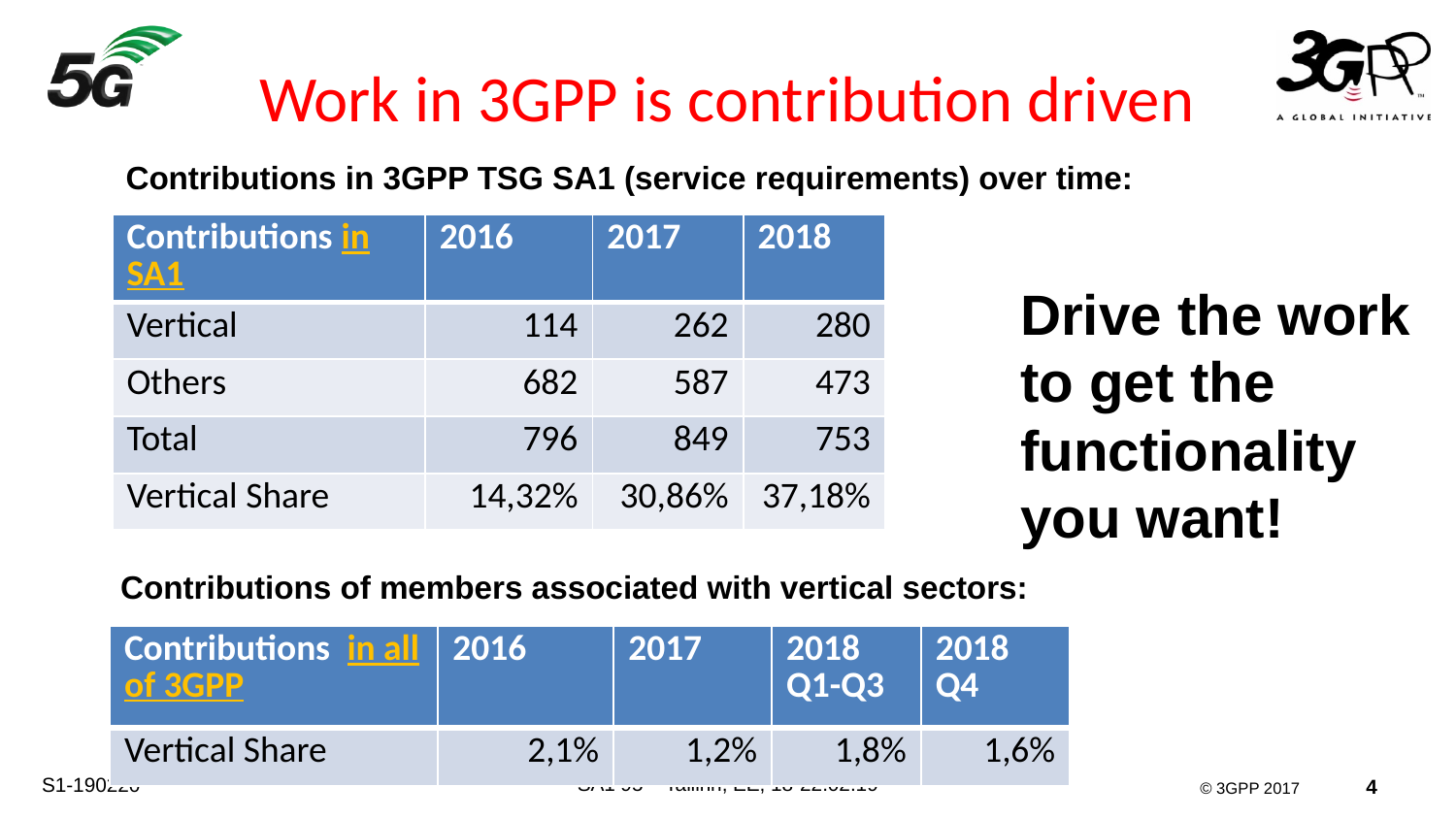

# Work in 3GPP is contribution driven
Contributions in 3GPP TSG SA1 (service requirements) over time:
| Contributions in SA1 | 2016 | 2017 | 2018 |
| --- | --- | --- | --- |
| Vertical | 114 | 262 | 280 |
| Others | 682 | 587 | 473 |
| Total | 796 | 849 | 753 |
| Vertical Share | 14,32% | 30,86% | 37,18% |
Drive the work to get the functionality you want!
Contributions of members associated with vertical sectors:
| Contributions in all of 3GPP | 2016 | 2017 | 2018 Q1-Q3 | 2018 Q4 |
| --- | --- | --- | --- | --- |
| Vertical Share | 2,1% | 1,2% | 1,8% | 1,6% |